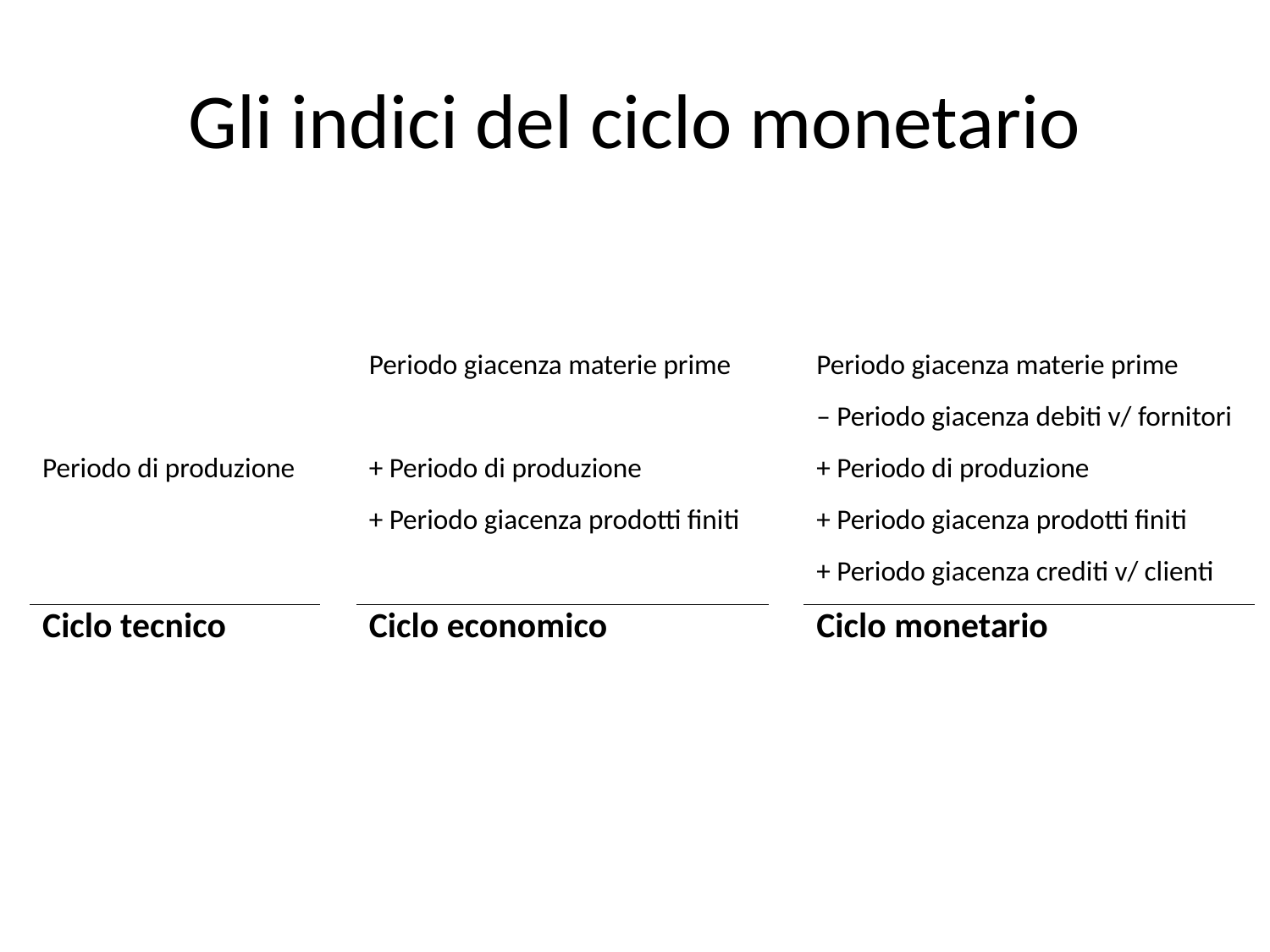

# Gli indici del ciclo monetario
|  |  | Periodo giacenza materie prime |  | Periodo giacenza materie prime |
| --- | --- | --- | --- | --- |
|  |  |  |  | – Periodo giacenza debiti v/ fornitori |
| Periodo di produzione |  | + Periodo di produzione |  | + Periodo di produzione |
|  |  | + Periodo giacenza prodotti finiti |  | + Periodo giacenza prodotti finiti |
|  |  |  |  | + Periodo giacenza crediti v/ clienti |
| Ciclo tecnico |  | Ciclo economico |  | Ciclo monetario |